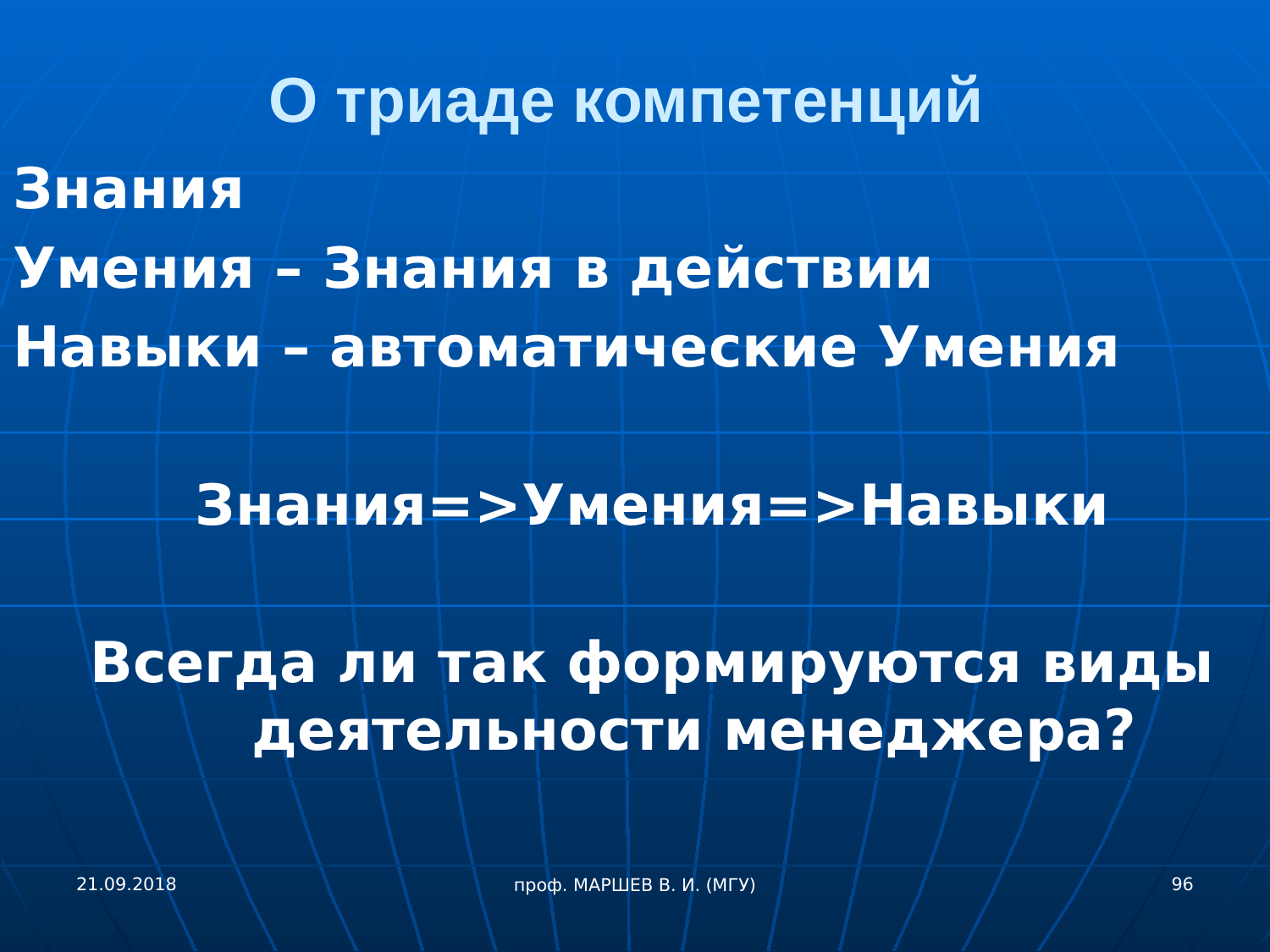

# О триаде компетенций
Знания
Умения – Знания в действии
Навыки – автоматические Умения

Знания=>Умения=>Навыки

Всегда ли так формируются виды деятельности менеджера?
21.09.2018
96
проф. МАРШЕВ В. И. (МГУ)